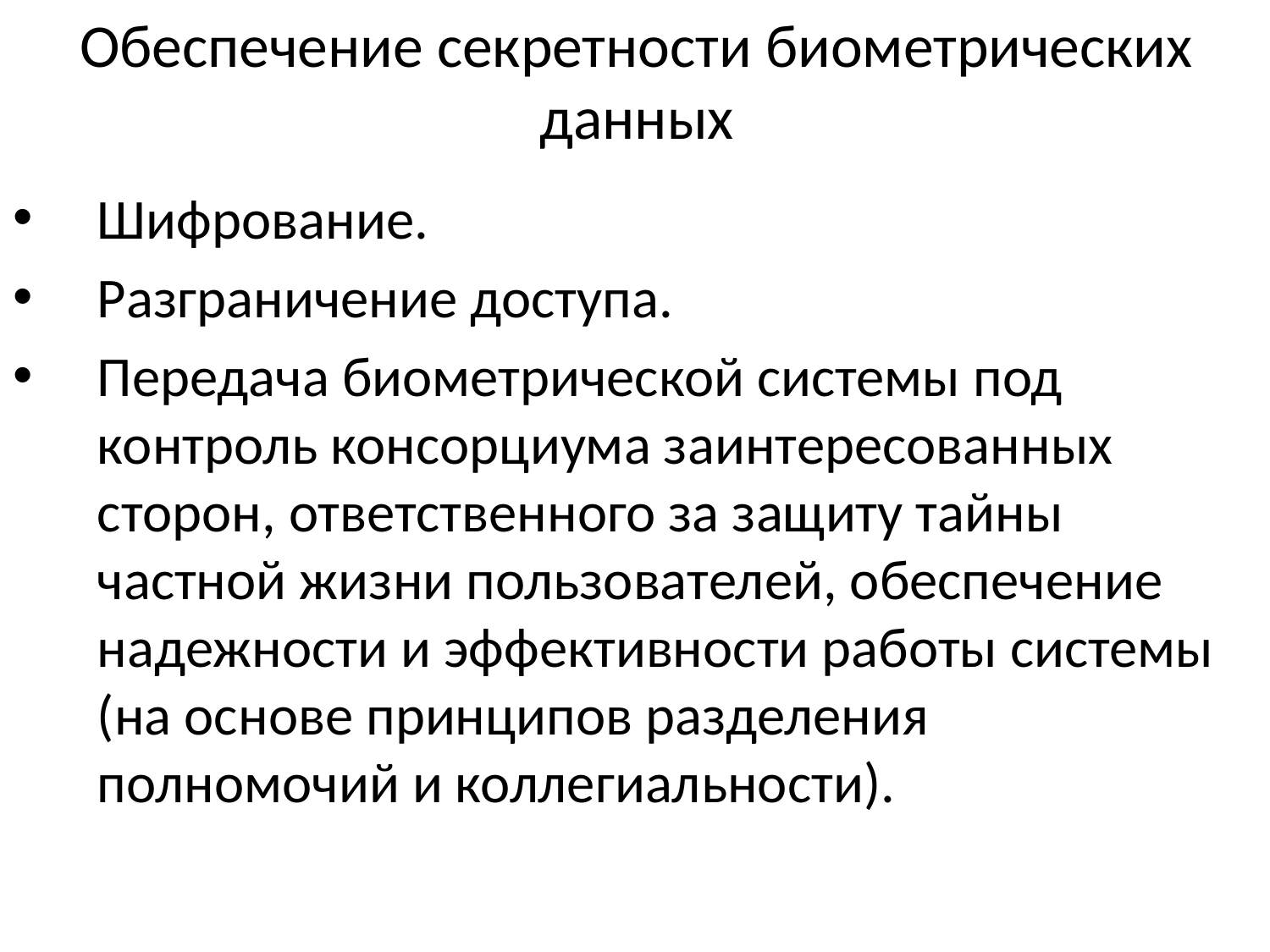

# Обеспечение секретности биометрических данных
Шифрование.
Разграничение доступа.
Передача биометрической системы под контроль консорциума заинтересованных сторон, ответственного за защиту тайны частной жизни пользователей, обеспечение надежности и эффективности работы системы (на основе принципов разделения полномочий и коллегиальности).